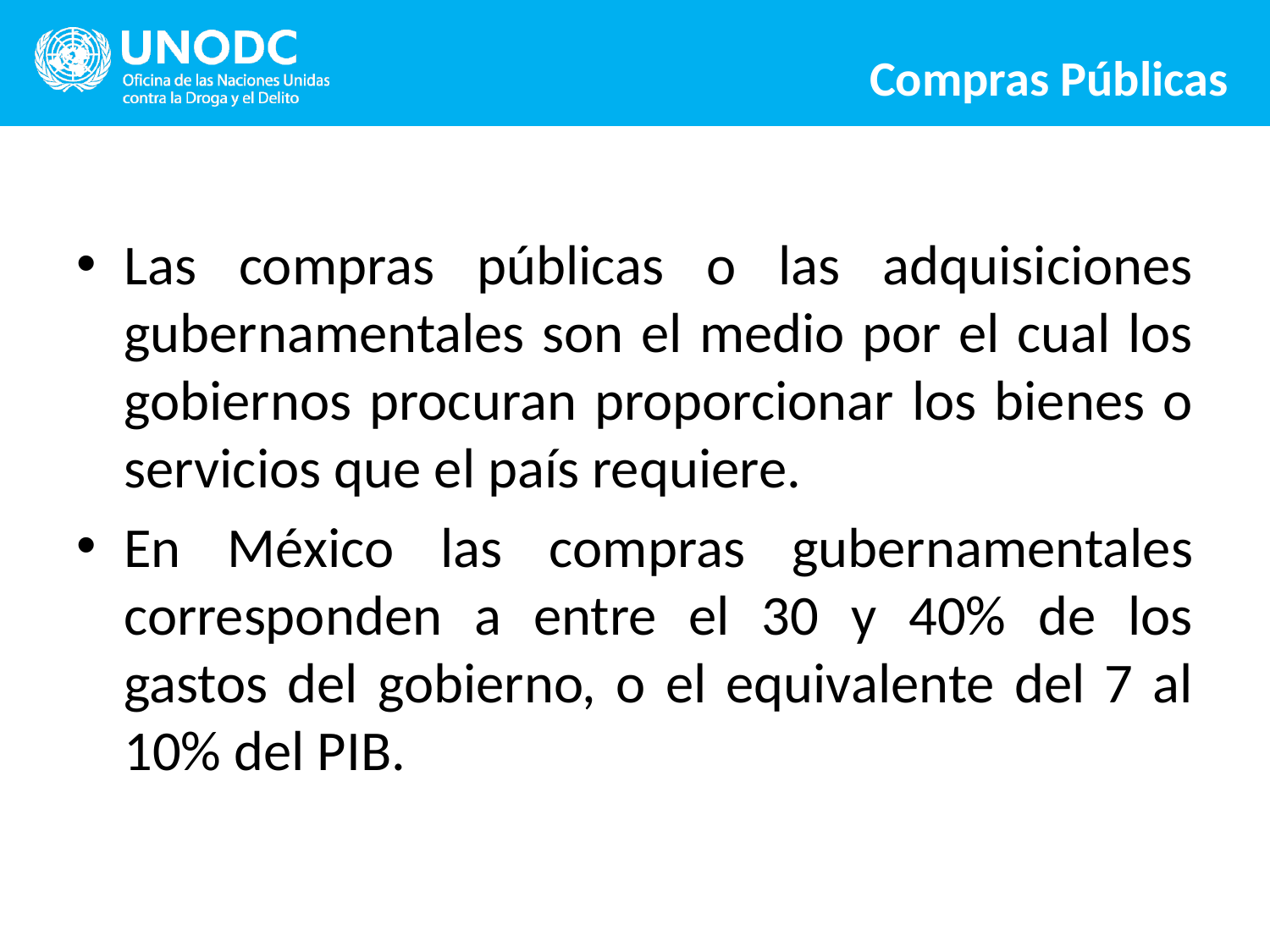

Compras Públicas
Las compras públicas o las adquisiciones gubernamentales son el medio por el cual los gobiernos procuran proporcionar los bienes o servicios que el país requiere.
En México las compras gubernamentales corresponden a entre el 30 y 40% de los gastos del gobierno, o el equivalente del 7 al 10% del PIB.